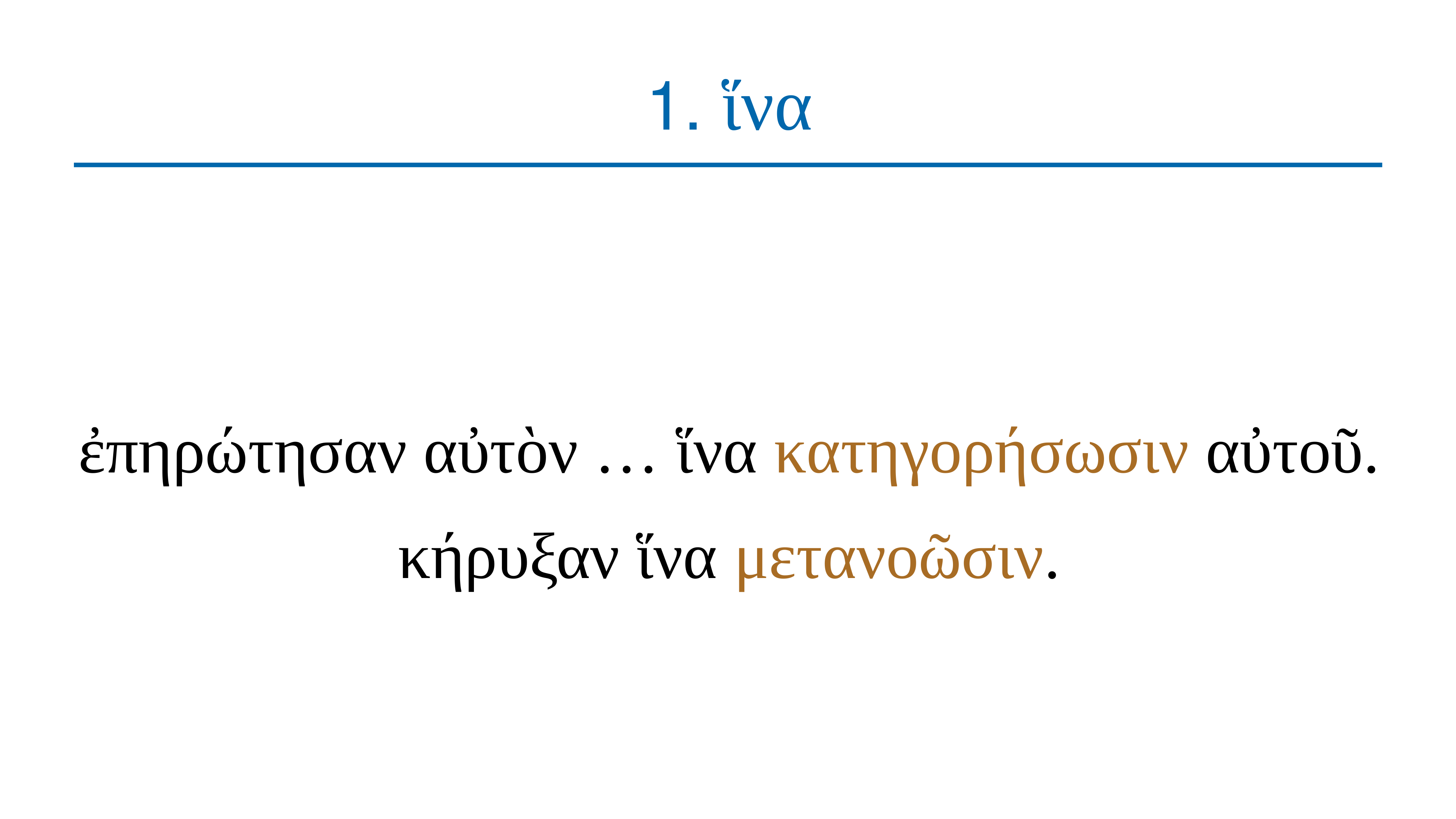

# 1. ἵνα
ἐπηρώτησαν αὐτὸν … ἵνα κατηγορήσωσιν αὐτοῦ.
κήρυξαν ἵνα μετανοῶσιν.